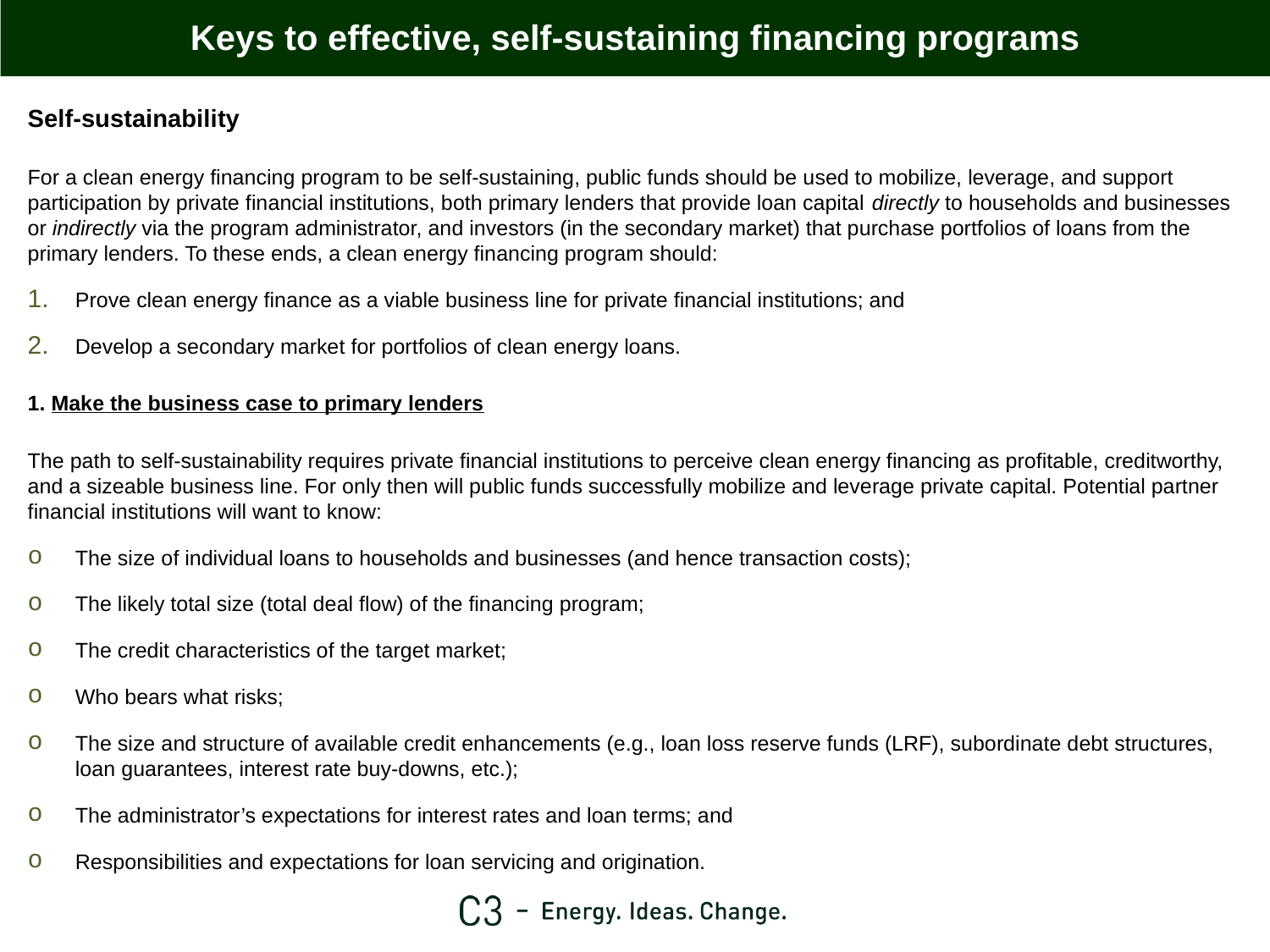

Keys to effective, self-sustaining financing programs
Self-sustainability
For a clean energy financing program to be self-sustaining, public funds should be used to mobilize, leverage, and support participation by private financial institutions, both primary lenders that provide loan capital directly to households and businesses or indirectly via the program administrator, and investors (in the secondary market) that purchase portfolios of loans from the primary lenders. To these ends, a clean energy financing program should:
Prove clean energy finance as a viable business line for private financial institutions; and
Develop a secondary market for portfolios of clean energy loans.
1. Make the business case to primary lenders
The path to self-sustainability requires private financial institutions to perceive clean energy financing as profitable, creditworthy, and a sizeable business line. For only then will public funds successfully mobilize and leverage private capital. Potential partner financial institutions will want to know:
The size of individual loans to households and businesses (and hence transaction costs);
The likely total size (total deal flow) of the financing program;
The credit characteristics of the target market;
Who bears what risks;
The size and structure of available credit enhancements (e.g., loan loss reserve funds (LRF), subordinate debt structures, loan guarantees, interest rate buy-downs, etc.);
The administrator’s expectations for interest rates and loan terms; and
Responsibilities and expectations for loan servicing and origination.